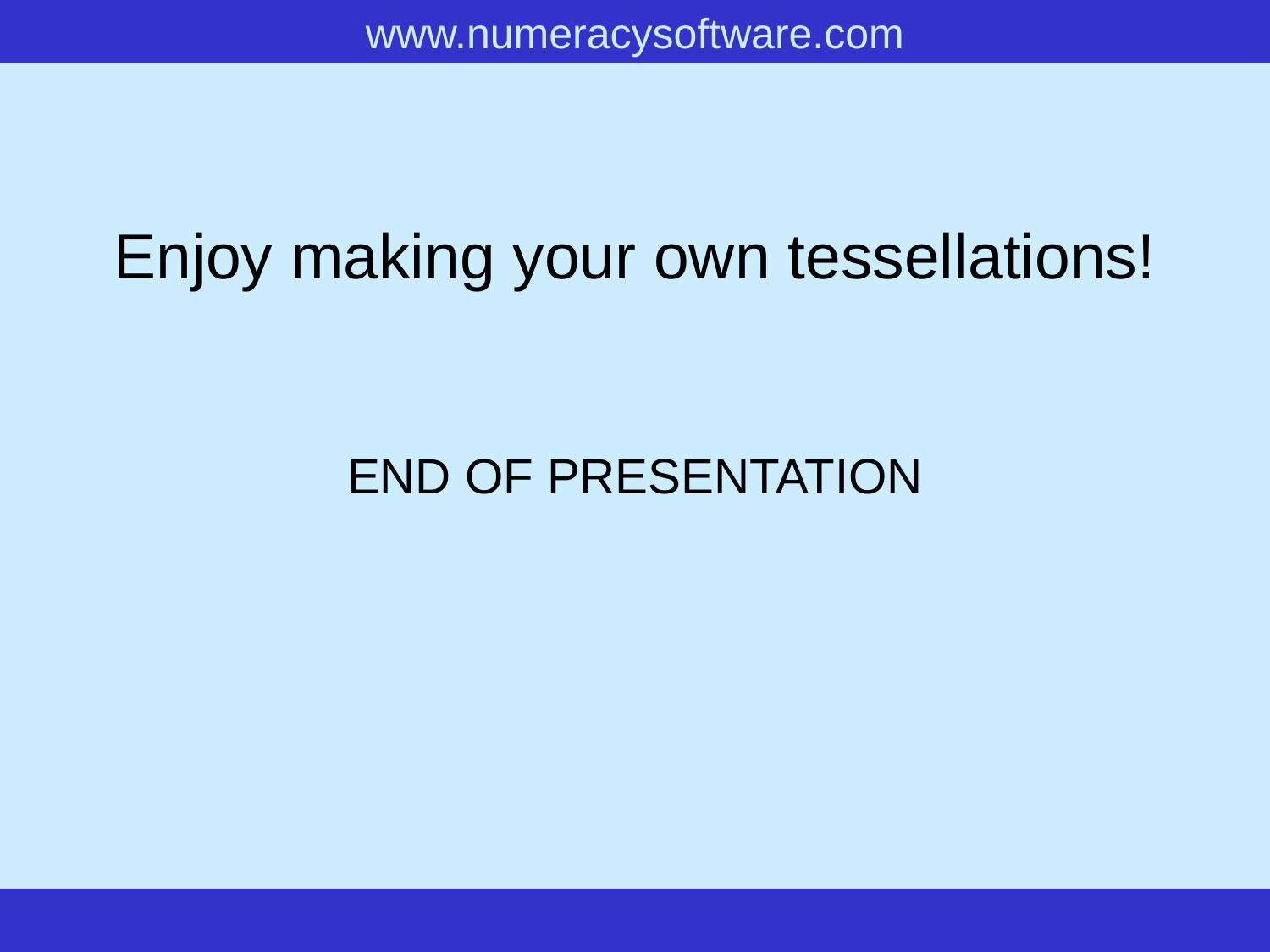

# Enjoy making your own tessellations! END OF PRESENTATION